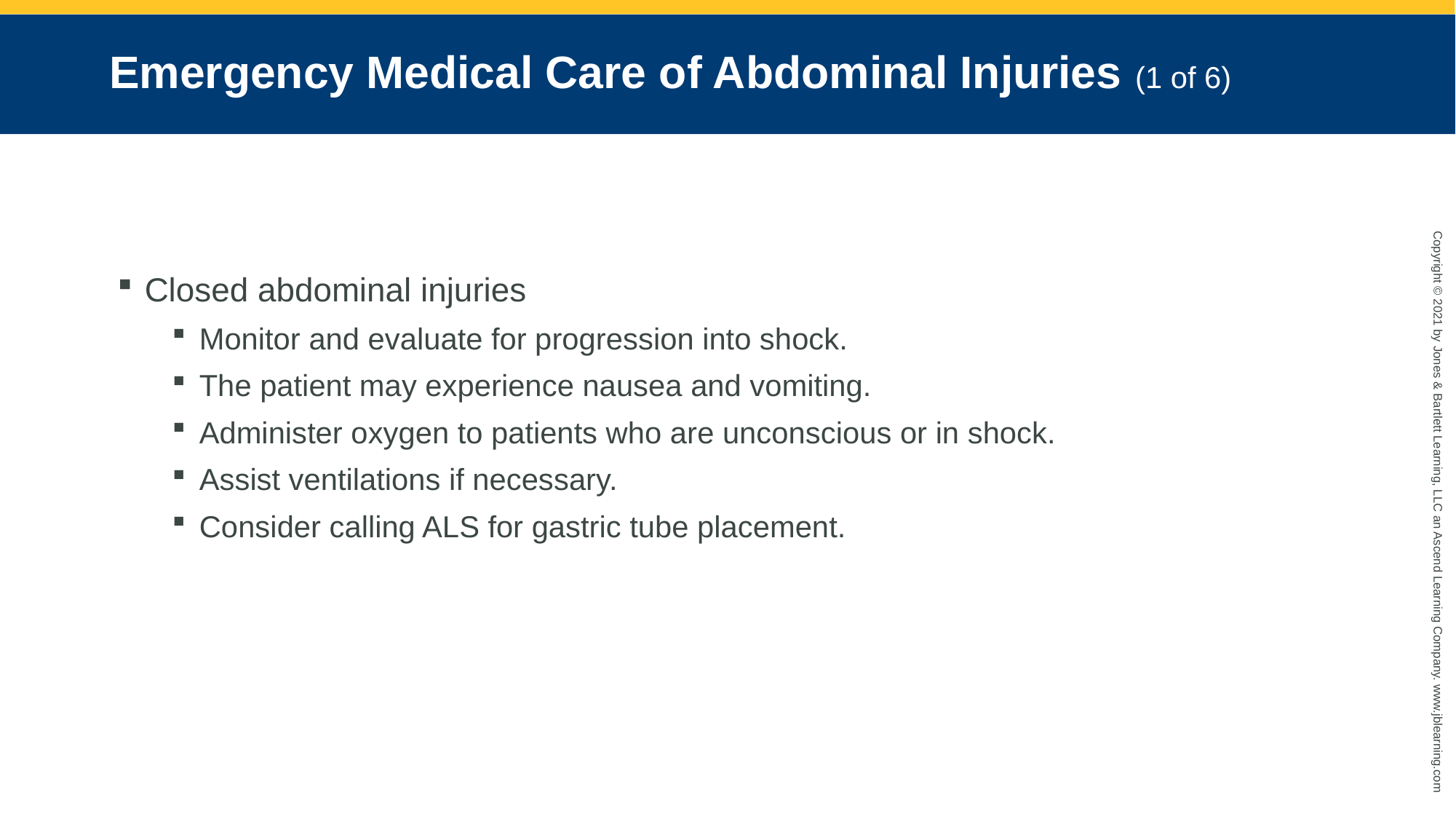

# Emergency Medical Care of Abdominal Injuries (1 of 6)
Closed abdominal injuries
Monitor and evaluate for progression into shock.
The patient may experience nausea and vomiting.
Administer oxygen to patients who are unconscious or in shock.
Assist ventilations if necessary.
Consider calling ALS for gastric tube placement.